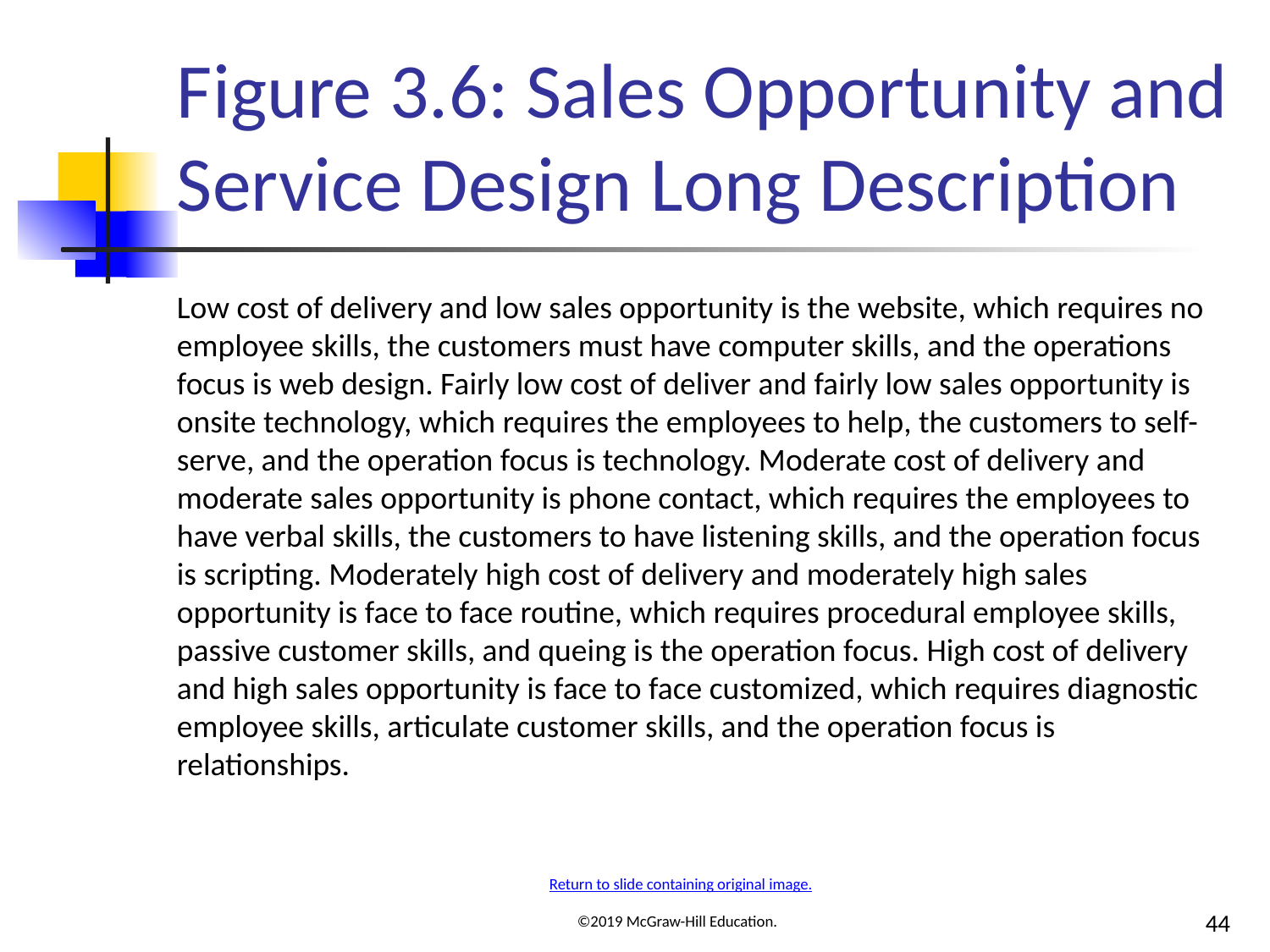

# Figure 3.6: Sales Opportunity and Service Design Long Description
Low cost of delivery and low sales opportunity is the website, which requires no employee skills, the customers must have computer skills, and the operations focus is web design. Fairly low cost of deliver and fairly low sales opportunity is onsite technology, which requires the employees to help, the customers to self-serve, and the operation focus is technology. Moderate cost of delivery and moderate sales opportunity is phone contact, which requires the employees to have verbal skills, the customers to have listening skills, and the operation focus is scripting. Moderately high cost of delivery and moderately high sales opportunity is face to face routine, which requires procedural employee skills, passive customer skills, and queing is the operation focus. High cost of delivery and high sales opportunity is face to face customized, which requires diagnostic employee skills, articulate customer skills, and the operation focus is relationships.
Return to slide containing original image.